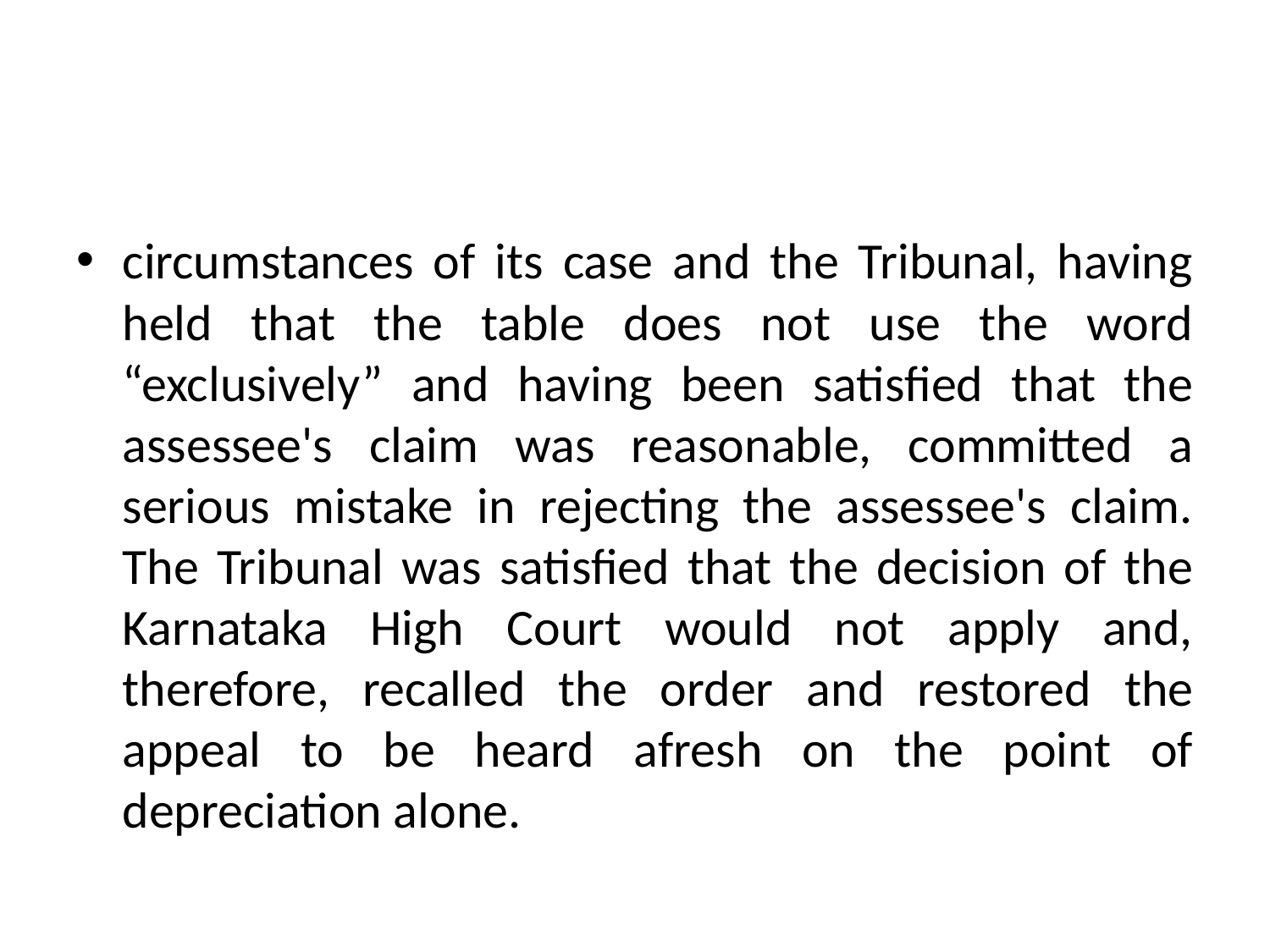

#
circumstances of its case and the Tribunal, having held that the table does not use the word “exclusively” and having been satisfied that the assessee's claim was reasonable, committed a serious mistake in rejecting the assessee's claim. The Tribunal was satisfied that the decision of the Karnataka High Court would not apply and, therefore, recalled the order and restored the appeal to be heard afresh on the point of depreciation alone.